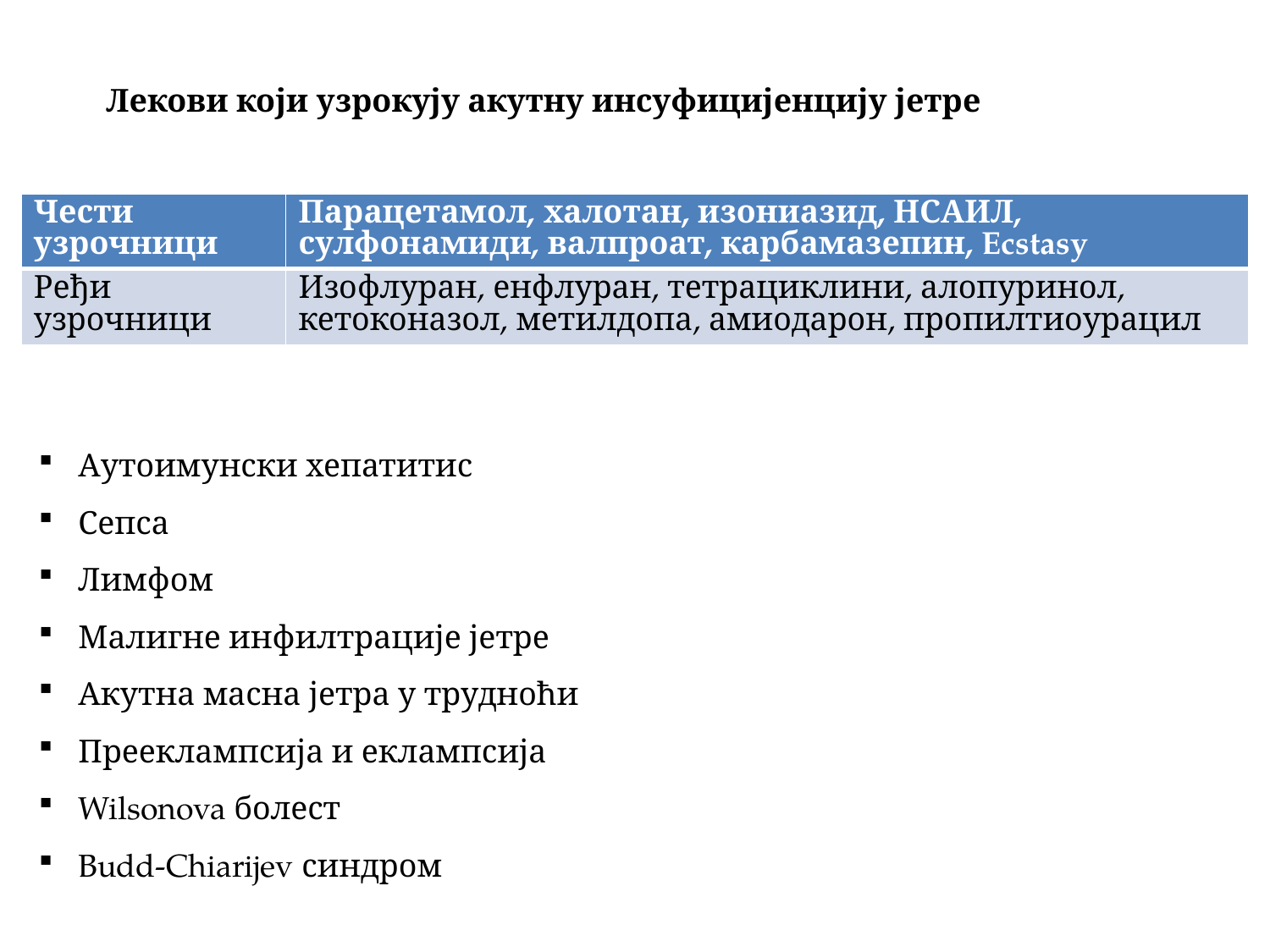

Лекови који узрокују акутну инсуфицијенцију јетре
| Чести узрочници | Парацетамол, халотан, изониазид, НСАИЛ, сулфонамиди, валпроат, карбамазепин, Ecstasy |
| --- | --- |
| Ређи узрочници | Изофлуран, енфлуран, тетрациклини, алопуринол, кетоконазол, метилдопа, амиодарон, пропилтиоурацил |
Аутоимунски хепатитис
Сепса
Лимфом
Малигне инфилтрације јетре
Акутна масна јетра у трудноћи
Прееклампсија и еклампсија
Wilsonova болест
Budd-Chiarijev синдром